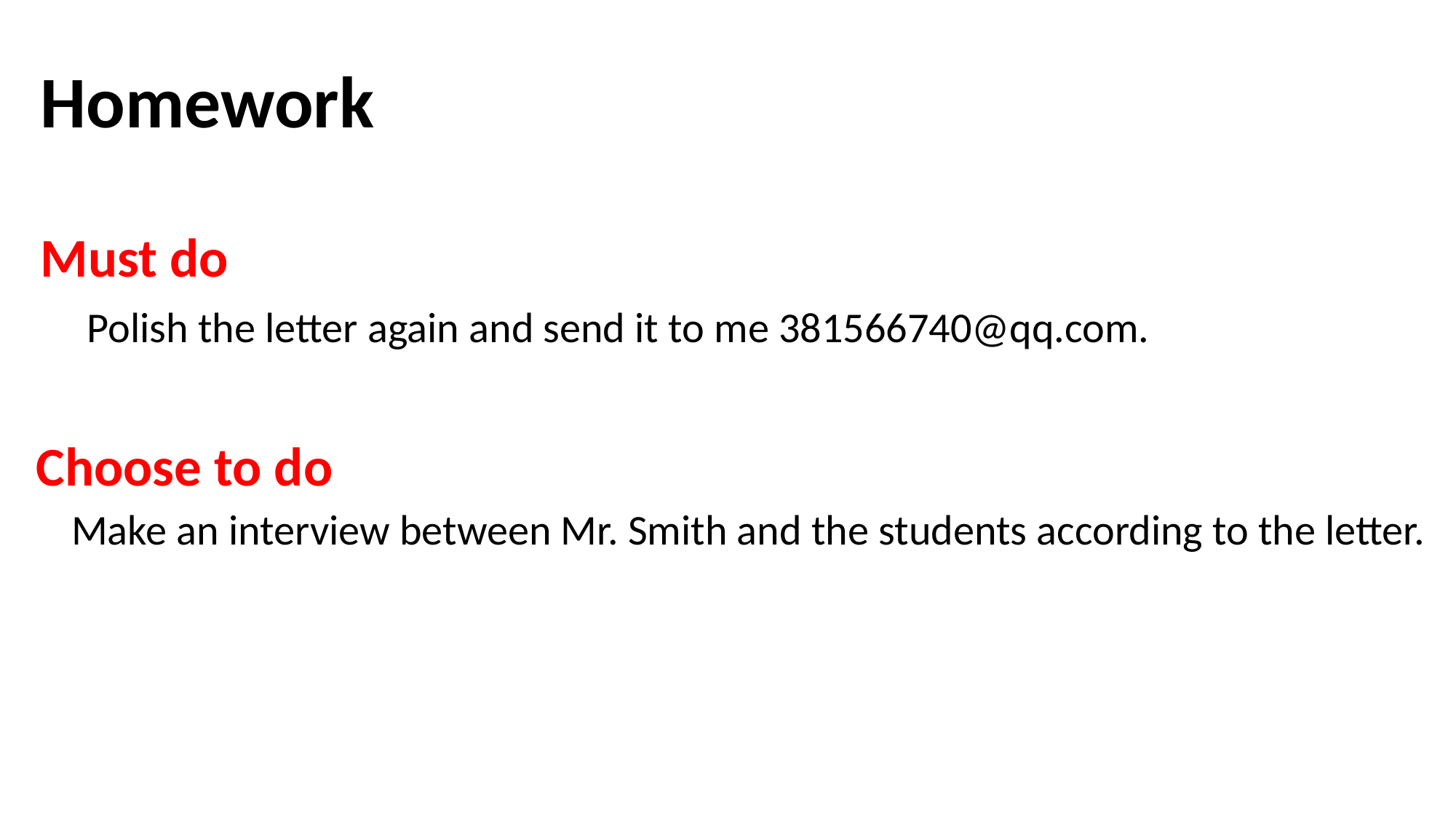

# Homework
Must do
    Polish the letter again and send it to me 381566740@qq.com.
   Choose to do
       Make an interview between Mr. Smith and the students according to the letter.